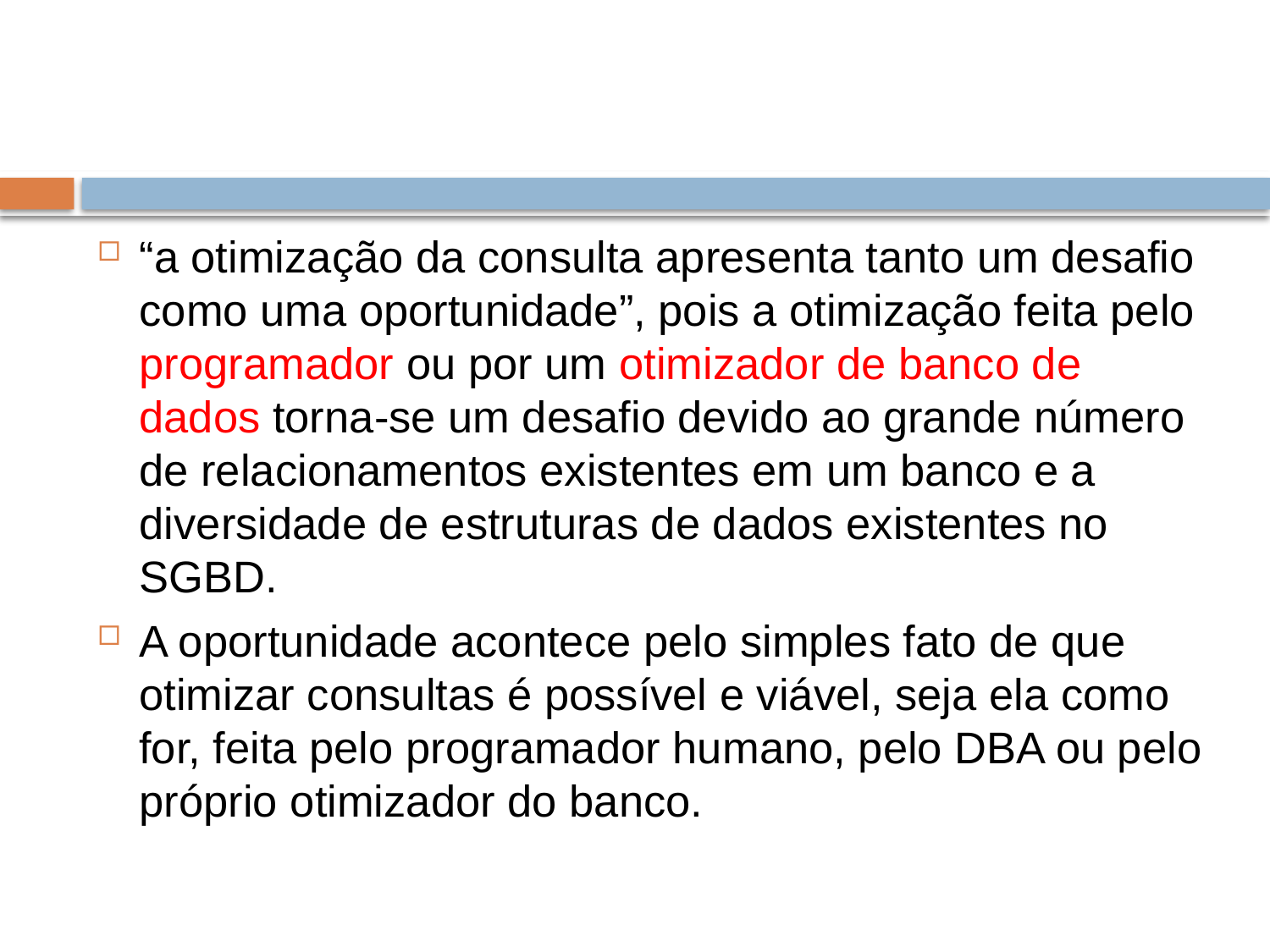

#
“a otimização da consulta apresenta tanto um desafio como uma oportunidade”, pois a otimização feita pelo programador ou por um otimizador de banco de dados torna-se um desafio devido ao grande número de relacionamentos existentes em um banco e a diversidade de estruturas de dados existentes no SGBD.
A oportunidade acontece pelo simples fato de que otimizar consultas é possível e viável, seja ela como for, feita pelo programador humano, pelo DBA ou pelo próprio otimizador do banco.